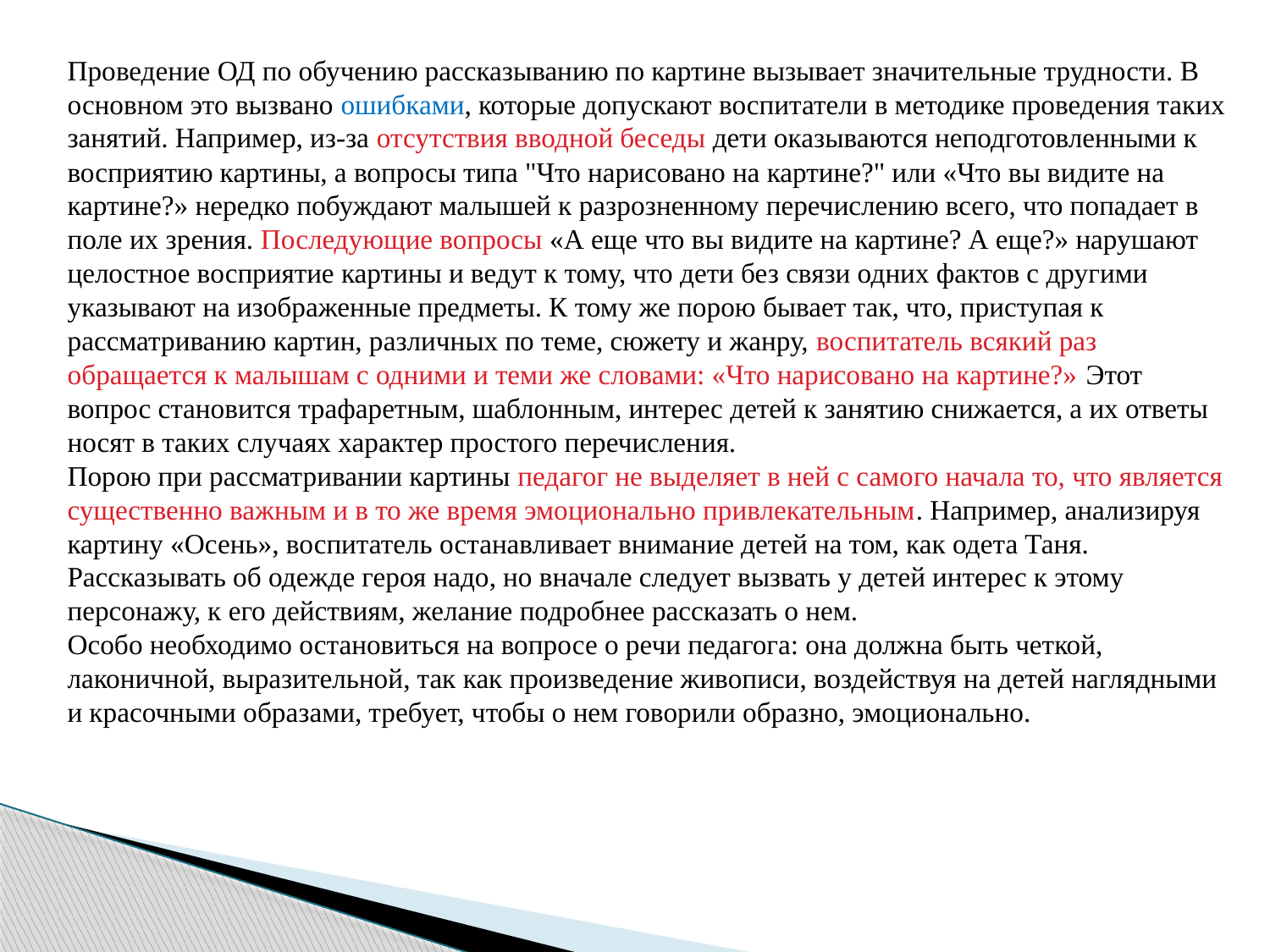

Проведение ОД по обучению рассказыванию по картине вызывает значительные трудности. В основном это вызвано ошибками, которые допускают воспитатели в методике проведения таких занятий. Например, из-за отсутствия вводной беседы дети оказываются неподготовленными к восприятию картины, а вопросы типа "Что нарисовано на картине?" или «Что вы видите на картине?» нередко побуждают малышей к разрозненному перечислению всего, что попадает в поле их зрения. Последующие вопросы «А еще что вы видите на картине? А еще?» нарушают целостное восприятие картины и ведут к тому, что дети без связи одних фактов с другими указывают на изображенные предметы. К тому же порою бывает так, что, приступая к рассматриванию картин, различных по теме, сюжету и жанру, воспитатель всякий раз обращается к малышам с одними и теми же словами: «Что нарисовано на картине?» Этот вопрос становится трафаретным, шаблонным, интерес детей к занятию снижается, а их ответы носят в таких случаях характер простого перечисления.
Порою при рассматривании картины педагог не выделяет в ней с самого начала то, что является существенно важным и в то же время эмоционально привлекательным. Например, анализируя картину «Осень», воспитатель останавливает внимание детей на том, как одета Таня. Рассказывать об одежде героя надо, но вначале следует вызвать у детей интерес к этому персонажу, к его действиям, желание подробнее рассказать о нем.
Особо необходимо остановиться на вопросе о речи педагога: она должна быть четкой, лаконичной, выразительной, так как произведение живописи, воздействуя на детей наглядными и красочными образами, требует, чтобы о нем говорили образно, эмоционально.